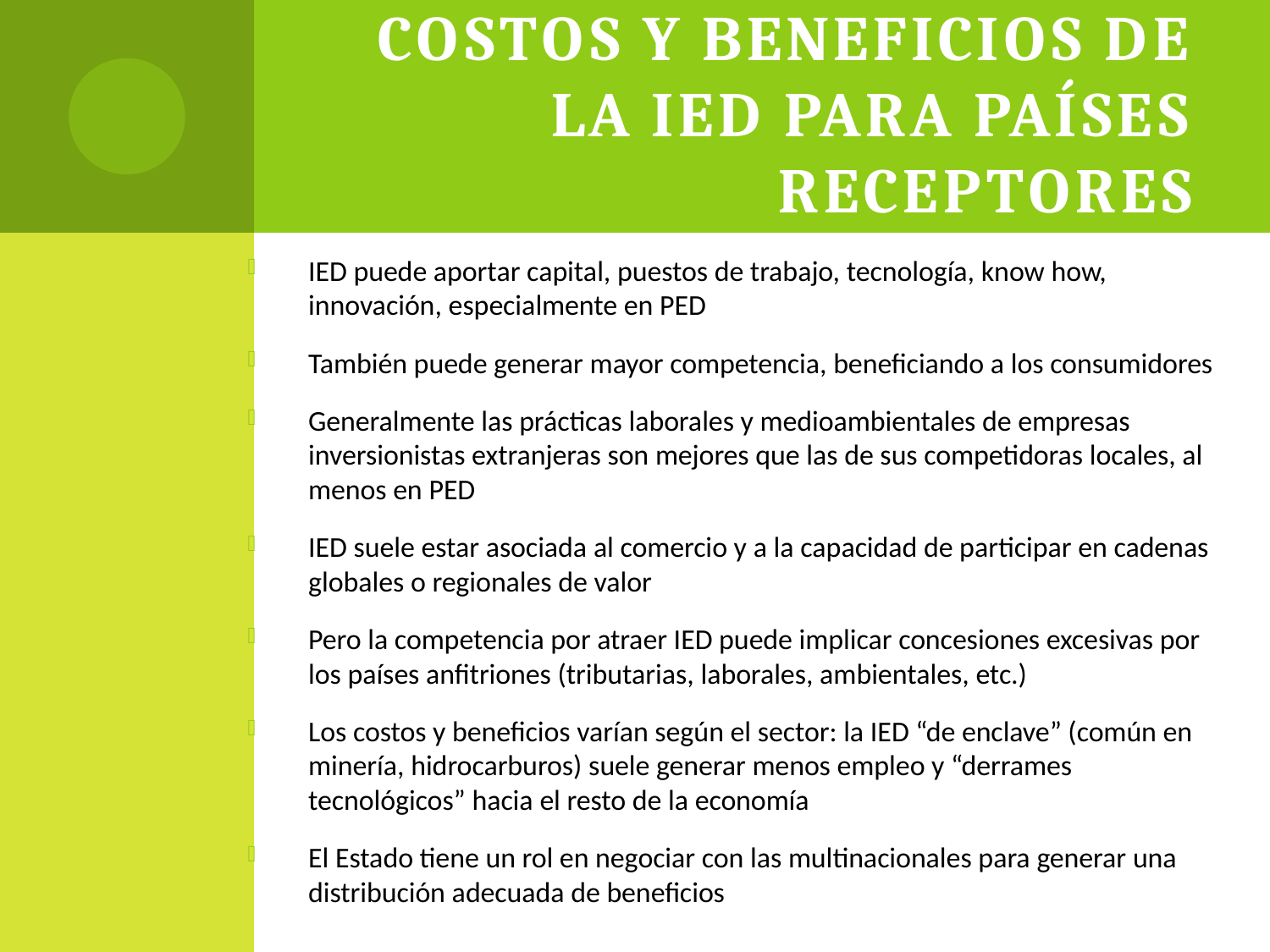

# Costos y beneficios de la IED para países receptores
IED puede aportar capital, puestos de trabajo, tecnología, know how, innovación, especialmente en PED
También puede generar mayor competencia, beneficiando a los consumidores
Generalmente las prácticas laborales y medioambientales de empresas inversionistas extranjeras son mejores que las de sus competidoras locales, al menos en PED
IED suele estar asociada al comercio y a la capacidad de participar en cadenas globales o regionales de valor
Pero la competencia por atraer IED puede implicar concesiones excesivas por los países anfitriones (tributarias, laborales, ambientales, etc.)
Los costos y beneficios varían según el sector: la IED “de enclave” (común en minería, hidrocarburos) suele generar menos empleo y “derrames tecnológicos” hacia el resto de la economía
El Estado tiene un rol en negociar con las multinacionales para generar una distribución adecuada de beneficios